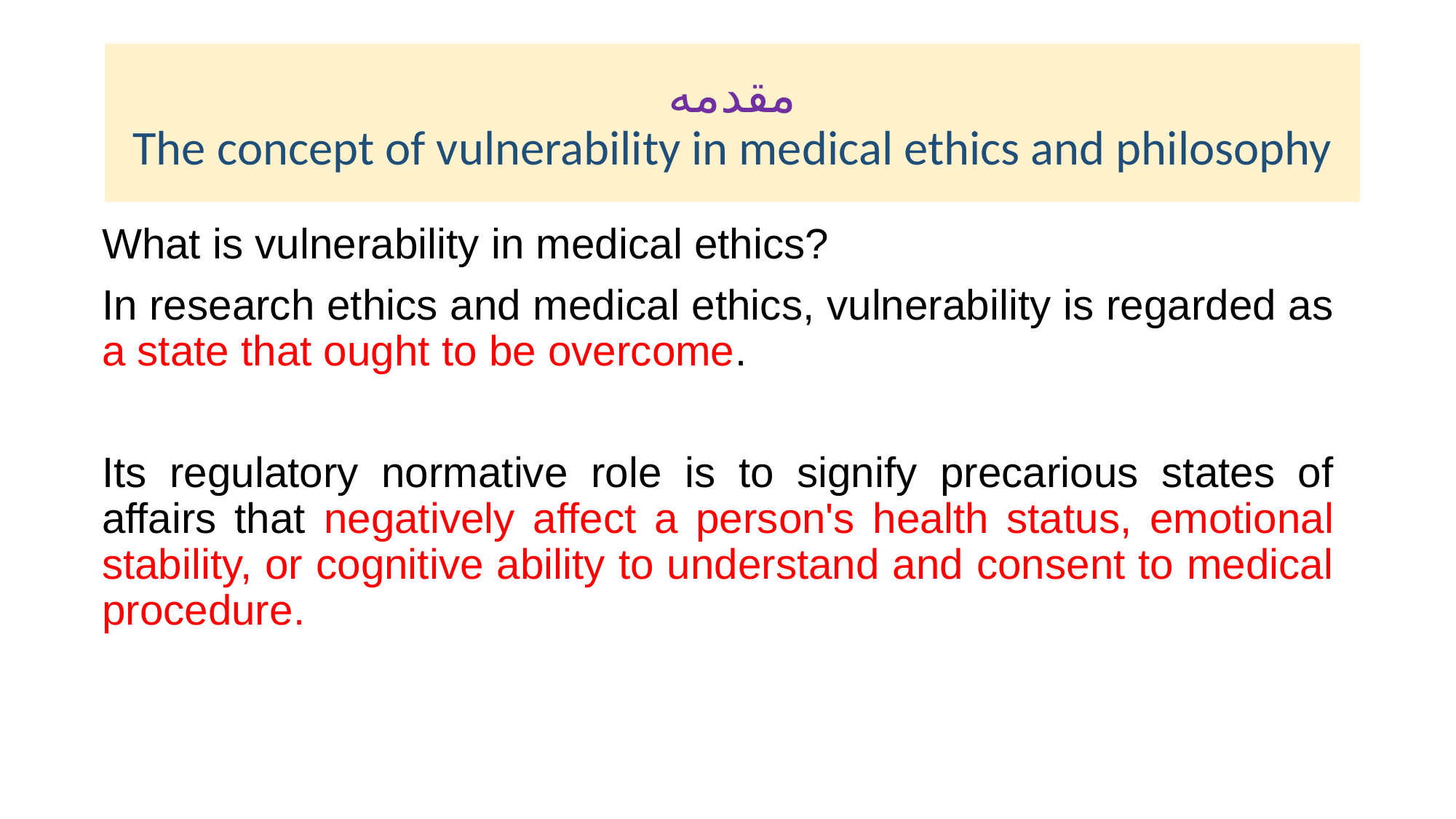

# مقدمه The concept of vulnerability in medical ethics and philosophy
What is vulnerability in medical ethics?
In research ethics and medical ethics, vulnerability is regarded as a state that ought to be overcome.

Its regulatory normative role is to signify precarious states of affairs that negatively affect a person's health status, emotional stability, or cognitive ability to understand and consent to medical procedure.